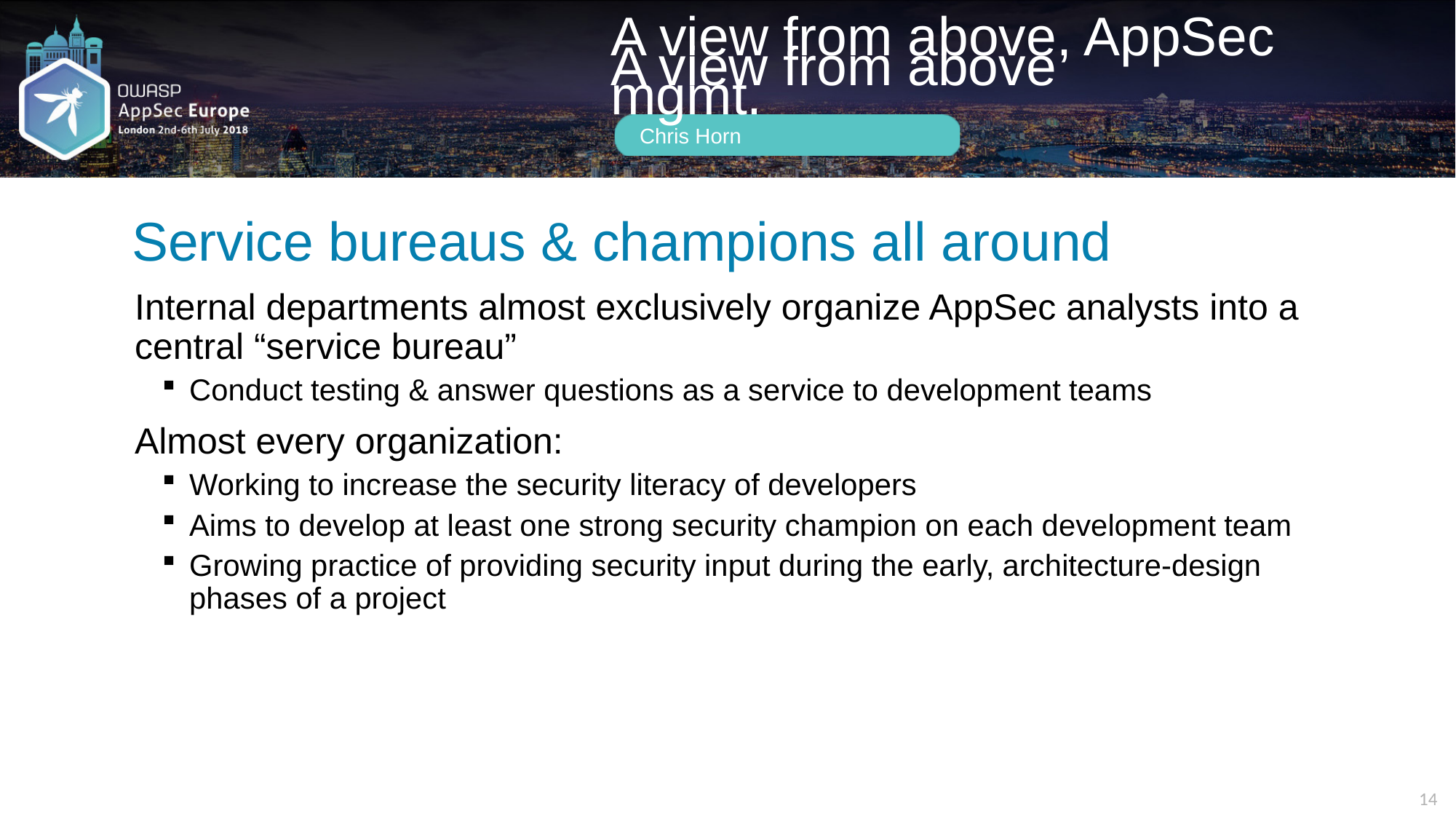

# Service bureaus & champions all around
Internal departments almost exclusively organize AppSec analysts into a central “service bureau”
Conduct testing & answer questions as a service to development teams
Almost every organization:
Working to increase the security literacy of developers
Aims to develop at least one strong security champion on each development team
Growing practice of providing security input during the early, architecture-design phases of a project
14